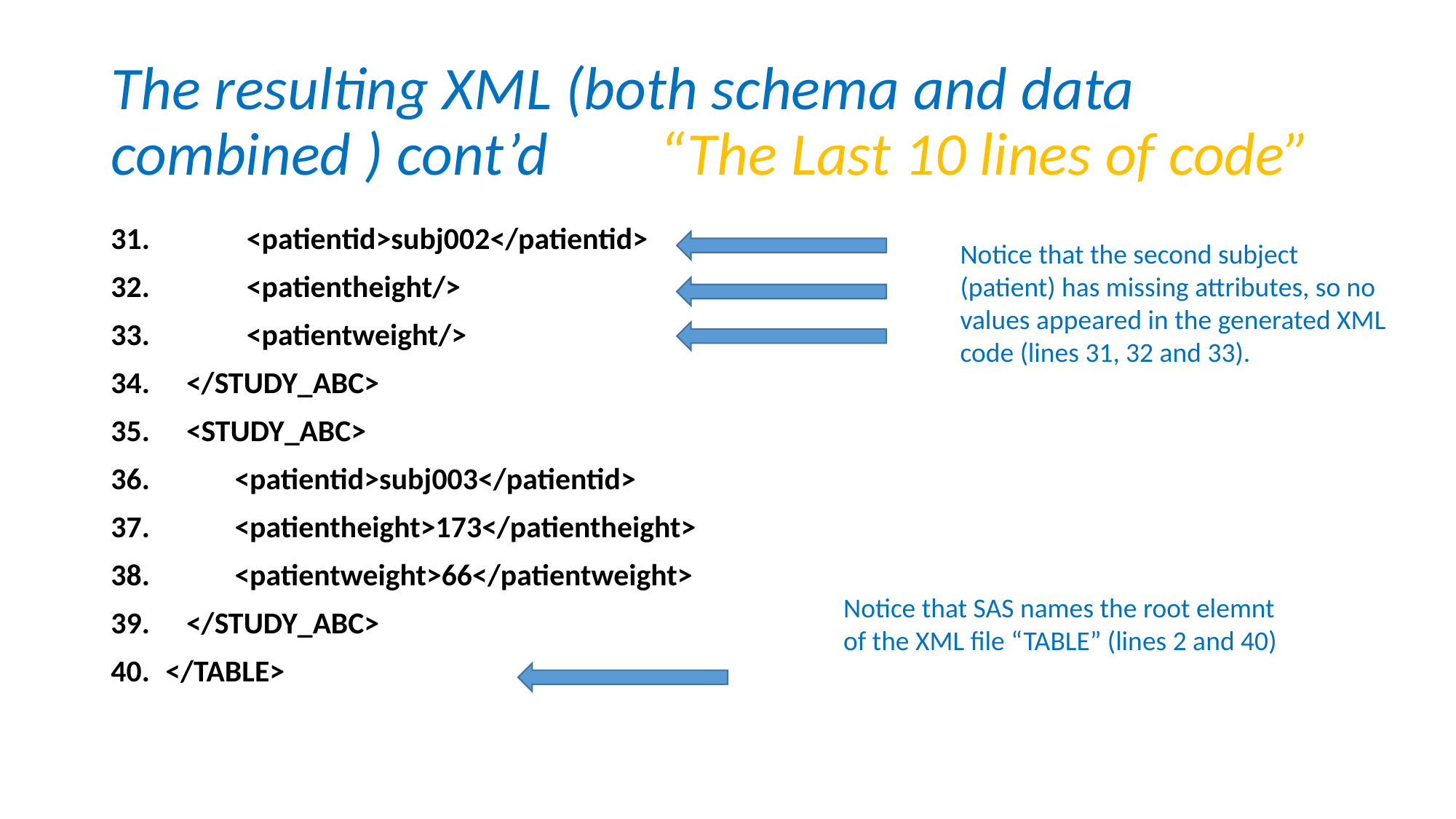

# The resulting XML (both schema and data combined ) cont’d        “The Last 10 lines of code”
31.              <patientid>subj002</patientid>
32.              <patientheight/>
33.              <patientweight/>
   </STUDY_ABC>
   <STUDY_ABC>
          <patientid>subj003</patientid>
          <patientheight>173</patientheight>
          <patientweight>66</patientweight>
   </STUDY_ABC>
</TABLE>

Notice that the second subject (patient) has missing attributes, so no values appeared in the generated XML code (lines 31, 32 and 33).

Notice that SAS names the root elemnt of the XML file “TABLE” (lines 2 and 40)